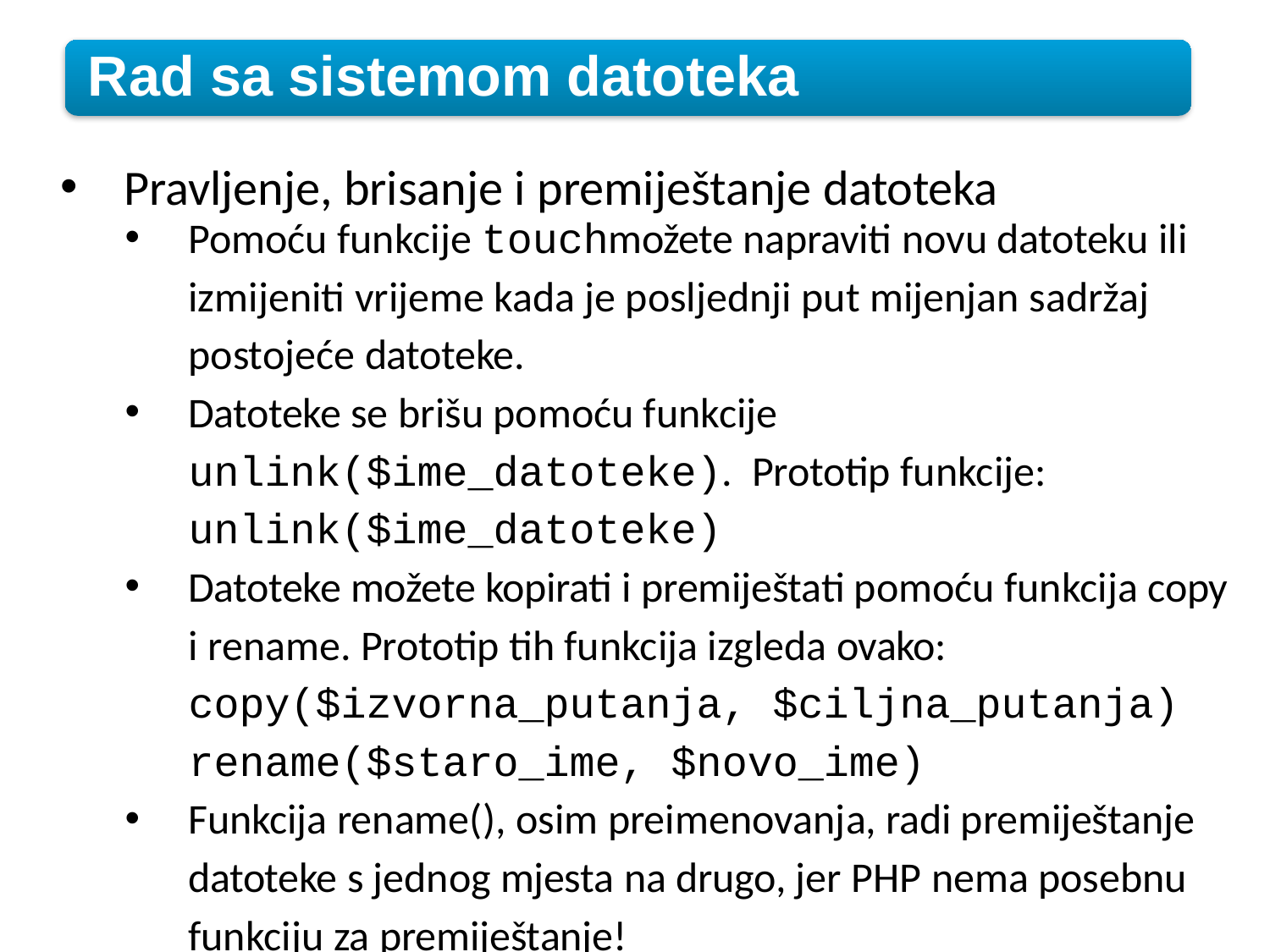

Rad sa sistemom datoteka
Pravljenje, brisanje i premiještanje datoteka
Pomoću funkcije touchmožete napraviti novu datoteku ili izmijeniti vrijeme kada je posljednji put mijenjan sadržaj postojeće datoteke.
Datoteke se brišu pomoću funkcije unlink($ime_datoteke). Prototip funkcije:
unlink($ime_datoteke)
Datoteke možete kopirati i premiještati pomoću funkcija copy i rename. Prototip tih funkcija izgleda ovako:
copy($izvorna_putanja, $ciljna_putanja)
rename($staro_ime, $novo_ime)
Funkcija rename(), osim preimenovanja, radi premiještanje datoteke s jednog mjesta na drugo, jer PHP nema posebnu funkciju za premiještanje!